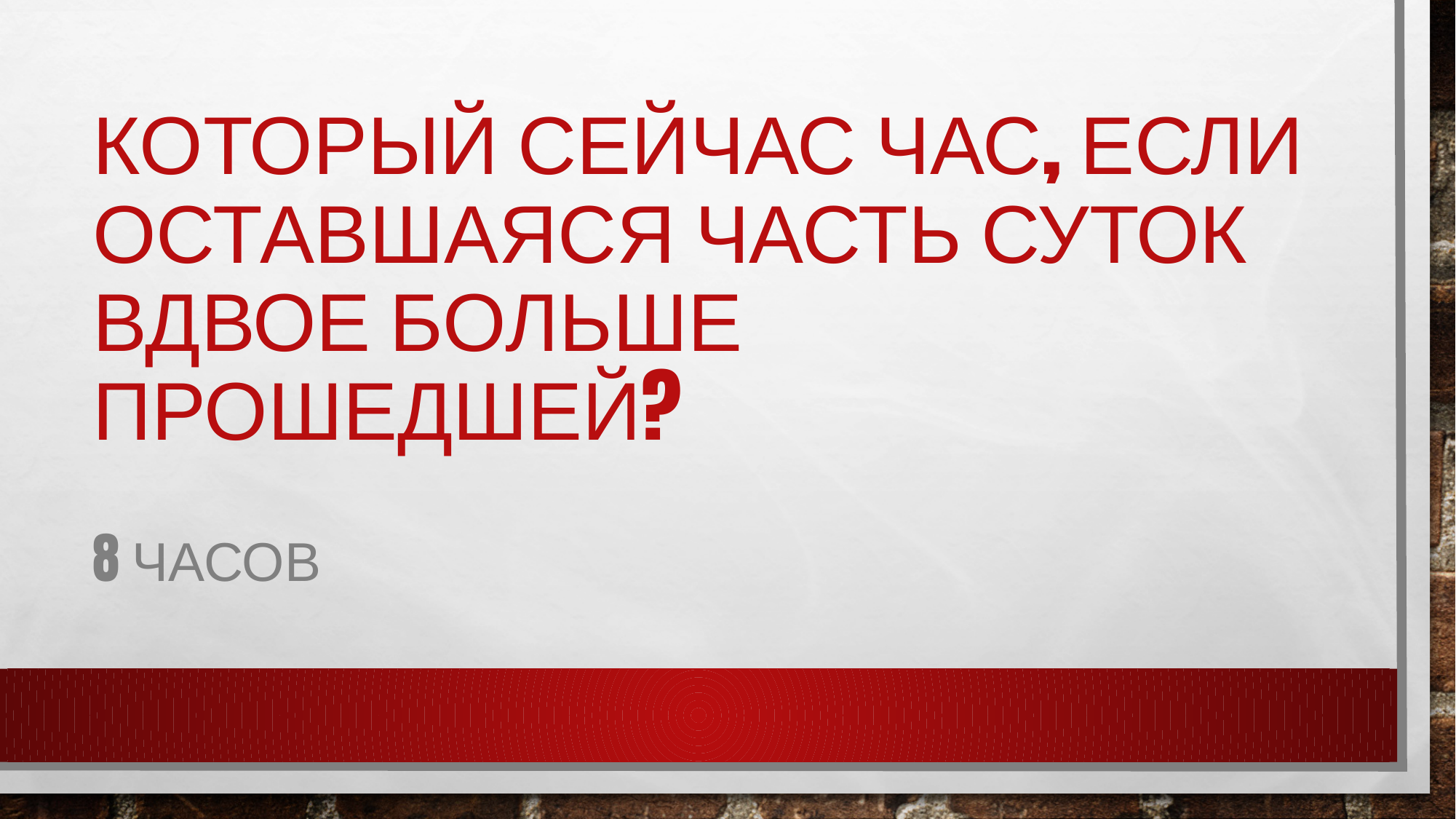

# Который сейчас час, если оставшаяся часть суток вдвое больше прошедшей?
8 часов